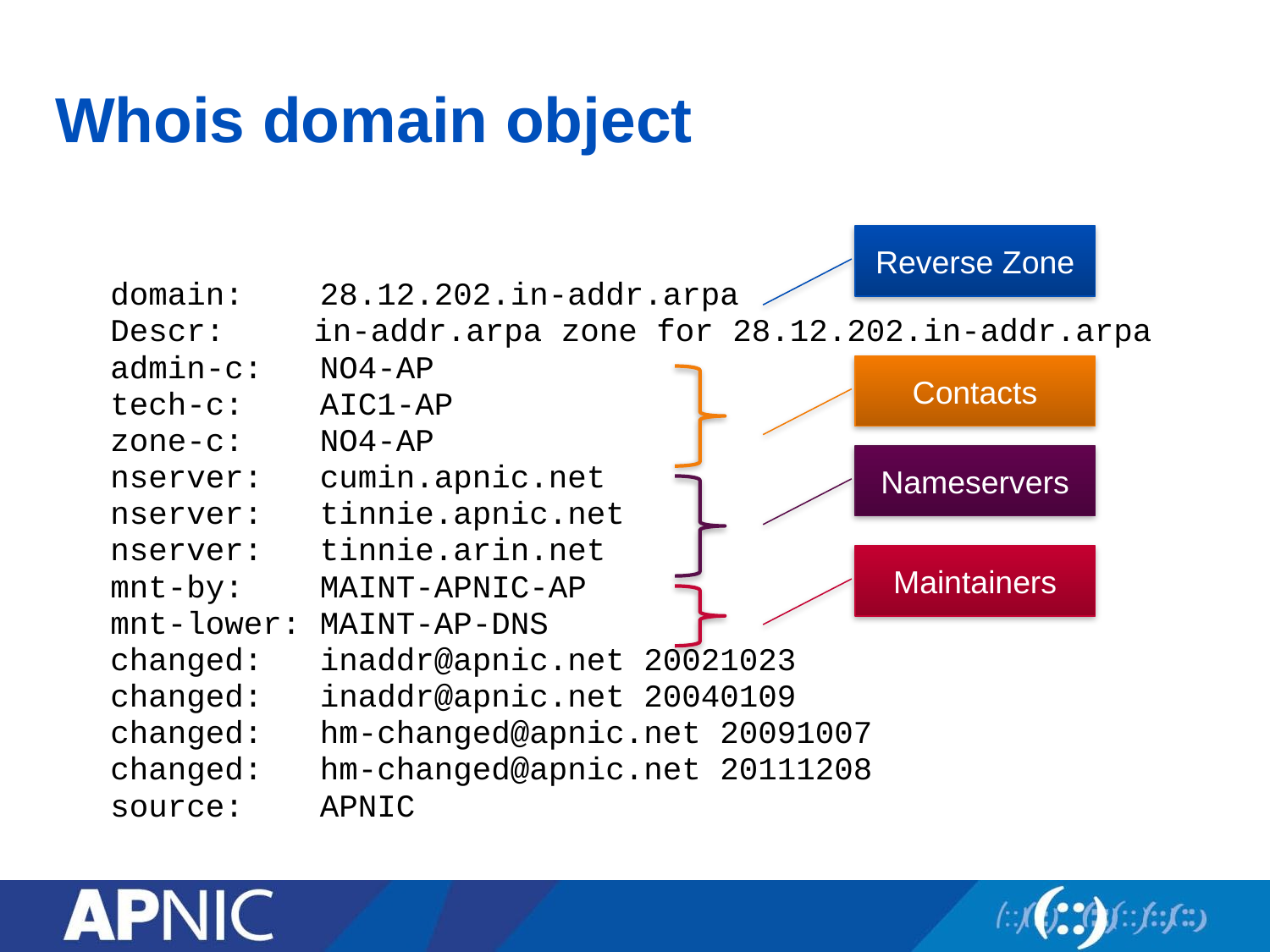

# Whois domain object
domain:    28.12.202.in-addr.arpa
Descr:	    in-addr.arpa zone for 28.12.202.in-addr.arpa
admin-c:   NO4-AP
tech-c:    AIC1-AP
zone-c:    NO4-AP
nserver:   cumin.apnic.net
nserver:   tinnie.apnic.net
nserver:   tinnie.arin.net
mnt-by:    MAINT-APNIC-AP
mnt-lower: MAINT-AP-DNS
changed:   inaddr@apnic.net 20021023
changed:   inaddr@apnic.net 20040109
changed:   hm-changed@apnic.net 20091007
changed:   hm-changed@apnic.net 20111208
source:    APNIC
Reverse Zone
Contacts

Nameservers

Maintainers